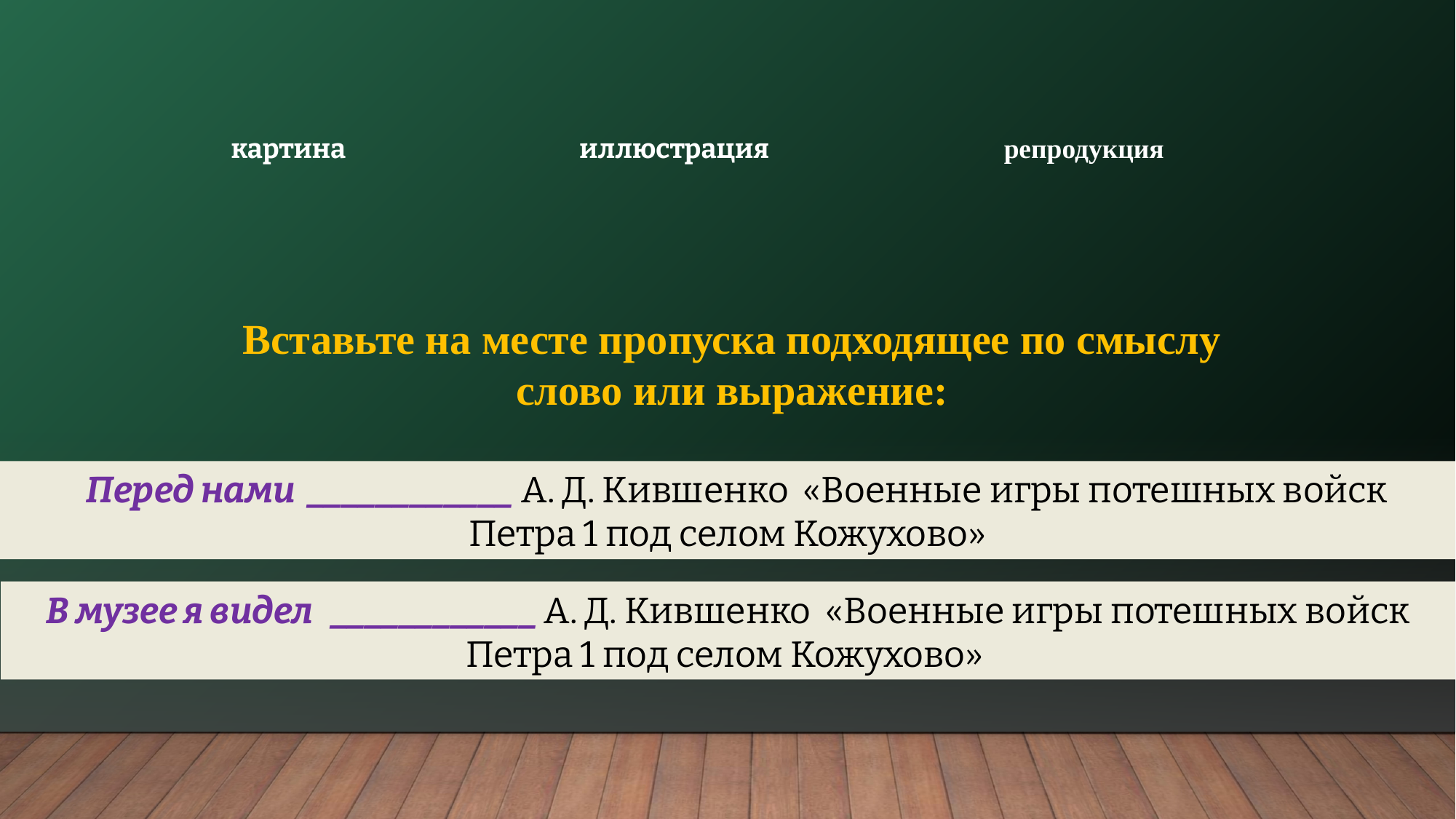

картина
иллюстрация
репродукция
Вставьте на месте пропуска подходящее по смыслу слово или выражение:
   Перед нами  ____________ А. Д. Кившенко  «Военные игры потешных войск Петра 1 под селом Кожухово»
В музее я видел   ____________ А. Д. Кившенко  «Военные игры потешных войск Петра 1 под селом Кожухово»